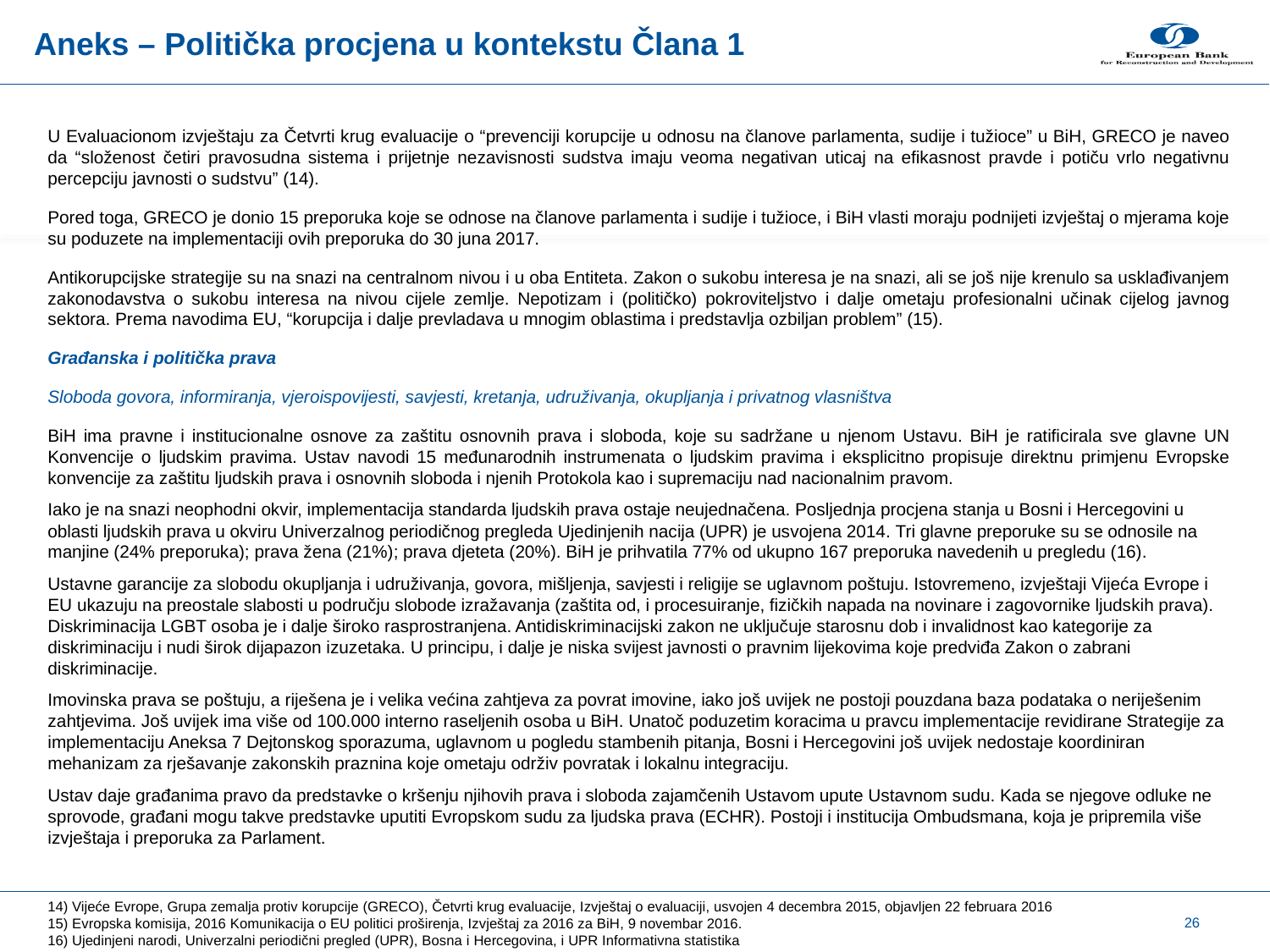

# Aneks – Politička procjena u kontekstu Člana 1
U Evaluacionom izvještaju za Četvrti krug evaluacije o “prevenciji korupcije u odnosu na članove parlamenta, sudije i tužioce” u BiH, GRECO je naveo da “složenost četiri pravosudna sistema i prijetnje nezavisnosti sudstva imaju veoma negativan uticaj na efikasnost pravde i potiču vrlo negativnu percepciju javnosti o sudstvu” (14).
Pored toga, GRECO je donio 15 preporuka koje se odnose na članove parlamenta i sudije i tužioce, i BiH vlasti moraju podnijeti izvještaj o mjerama koje su poduzete na implementaciji ovih preporuka do 30 juna 2017.
Antikorupcijske strategije su na snazi na centralnom nivou i u oba Entiteta. Zakon o sukobu interesa je na snazi, ali se još nije krenulo sa usklađivanjem zakonodavstva o sukobu interesa na nivou cijele zemlje. Nepotizam i (političko) pokroviteljstvo i dalje ometaju profesionalni učinak cijelog javnog sektora. Prema navodima EU, “korupcija i dalje prevladava u mnogim oblastima i predstavlja ozbiljan problem” (15).
Građanska i politička prava
Sloboda govora, informiranja, vjeroispovijesti, savjesti, kretanja, udruživanja, okupljanja i privatnog vlasništva
BiH ima pravne i institucionalne osnove za zaštitu osnovnih prava i sloboda, koje su sadržane u njenom Ustavu. BiH je ratificirala sve glavne UN Konvencije o ljudskim pravima. Ustav navodi 15 međunarodnih instrumenata o ljudskim pravima i eksplicitno propisuje direktnu primjenu Evropske konvencije za zaštitu ljudskih prava i osnovnih sloboda i njenih Protokola kao i supremaciju nad nacionalnim pravom.
Iako je na snazi neophodni okvir, implementacija standarda ljudskih prava ostaje neujednačena. Posljednja procjena stanja u Bosni i Hercegovini u oblasti ljudskih prava u okviru Univerzalnog periodičnog pregleda Ujedinjenih nacija (UPR) je usvojena 2014. Tri glavne preporuke su se odnosile na manjine (24% preporuka); prava žena (21%); prava djeteta (20%). BiH je prihvatila 77% od ukupno 167 preporuka navedenih u pregledu (16).
Ustavne garancije za slobodu okupljanja i udruživanja, govora, mišljenja, savjesti i religije se uglavnom poštuju. Istovremeno, izvještaji Vijeća Evrope i EU ukazuju na preostale slabosti u području slobode izražavanja (zaštita od, i procesuiranje, fizičkih napada na novinare i zagovornike ljudskih prava). Diskriminacija LGBT osoba je i dalje široko rasprostranjena. Antidiskriminacijski zakon ne uključuje starosnu dob i invalidnost kao kategorije za diskriminaciju i nudi širok dijapazon izuzetaka. U principu, i dalje je niska svijest javnosti o pravnim lijekovima koje predviđa Zakon o zabrani diskriminacije.
Imovinska prava se poštuju, a riješena je i velika većina zahtjeva za povrat imovine, iako još uvijek ne postoji pouzdana baza podataka o neriješenim zahtjevima. Još uvijek ima više od 100.000 interno raseljenih osoba u BiH. Unatoč poduzetim koracima u pravcu implementacije revidirane Strategije za implementaciju Aneksa 7 Dejtonskog sporazuma, uglavnom u pogledu stambenih pitanja, Bosni i Hercegovini još uvijek nedostaje koordiniran mehanizam za rješavanje zakonskih praznina koje ometaju održiv povratak i lokalnu integraciju.
Ustav daje građanima pravo da predstavke o kršenju njihovih prava i sloboda zajamčenih Ustavom upute Ustavnom sudu. Kada se njegove odluke ne sprovode, građani mogu takve predstavke uputiti Evropskom sudu za ljudska prava (ECHR). Postoji i institucija Ombudsmana, koja je pripremila više izvještaja i preporuka za Parlament.

14) Vijeće Evrope, Grupa zemalja protiv korupcije (GRECO), Četvrti krug evaluacije, Izvještaj o evaluaciji, usvojen 4 decembra 2015, objavljen 22 februara 2016
15) Evropska komisija, 2016 Komunikacija o EU politici proširenja, Izvještaj za 2016 za BiH, 9 novembar 2016.
16) Ujedinjeni narodi, Univerzalni periodični pregled (UPR), Bosna i Hercegovina, i UPR Informativna statistika

26